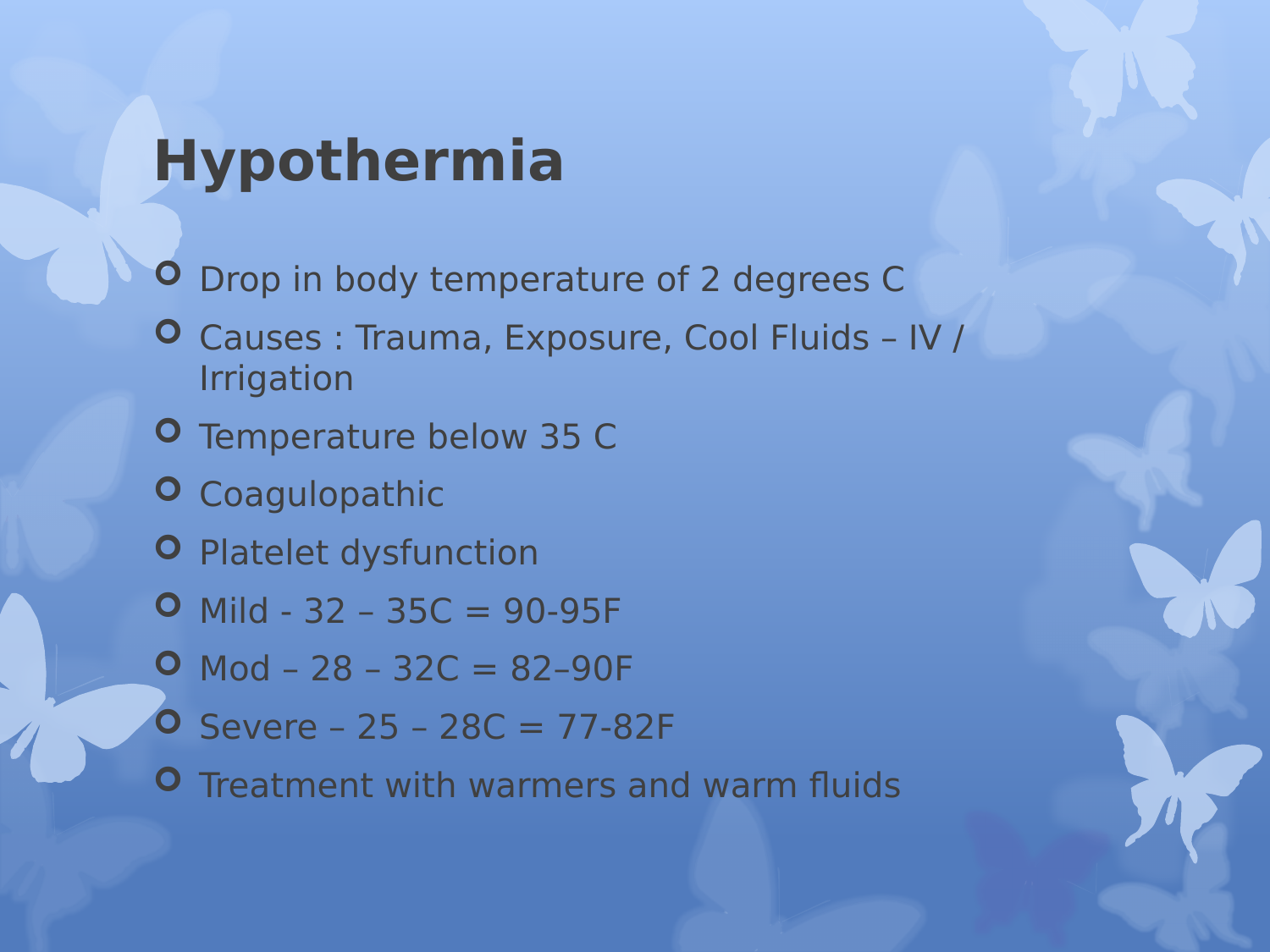

# Hypothermia
Drop in body temperature of 2 degrees C
Causes : Trauma, Exposure, Cool Fluids – IV / Irrigation
Temperature below 35 C
Coagulopathic
Platelet dysfunction
Mild - 32 – 35C = 90-95F
Mod – 28 – 32C = 82–90F
Severe – 25 – 28C = 77-82F
Treatment with warmers and warm fluids